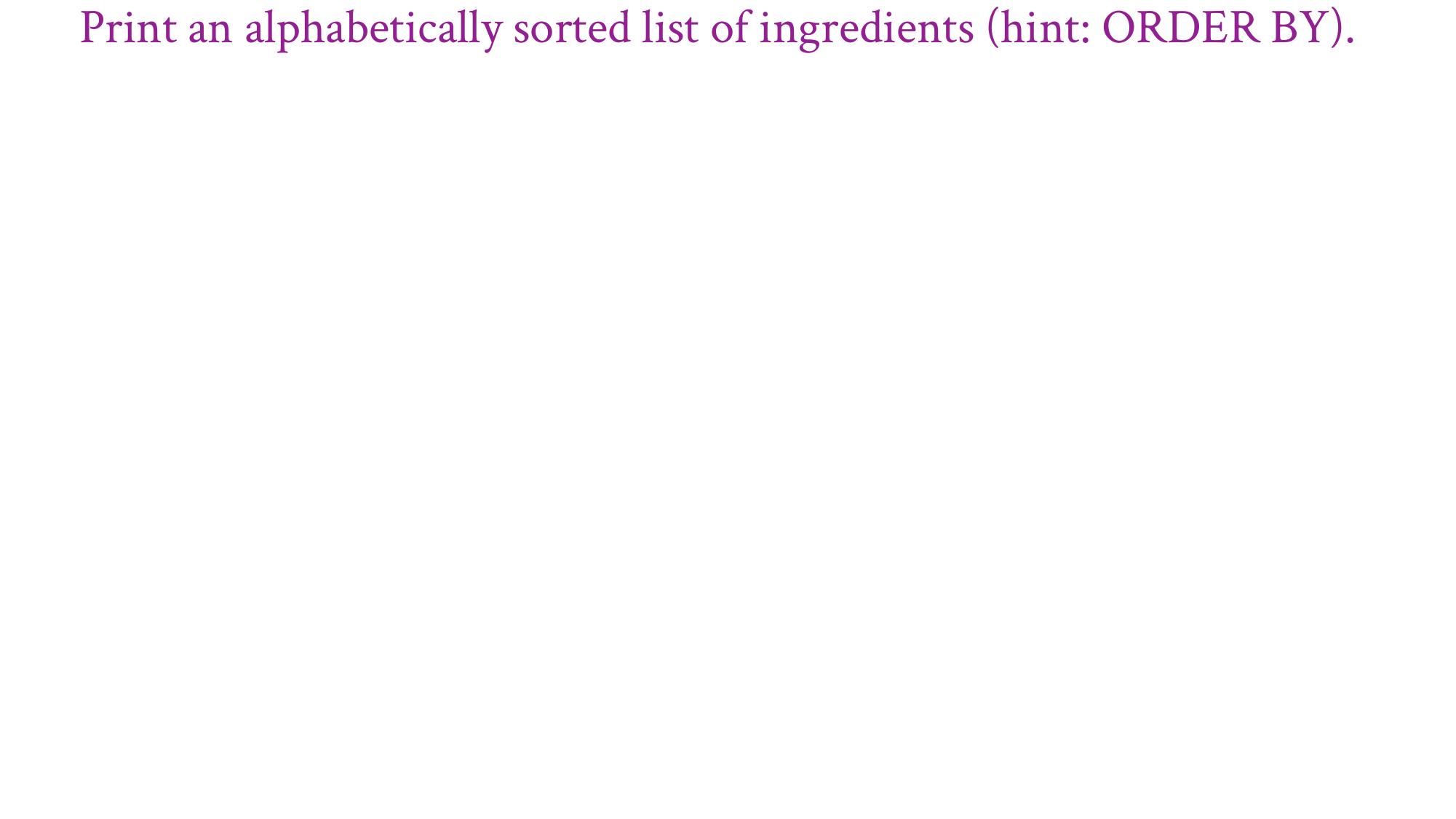

# Print an alphabetically sorted list of ingredients (hint: ORDER BY).